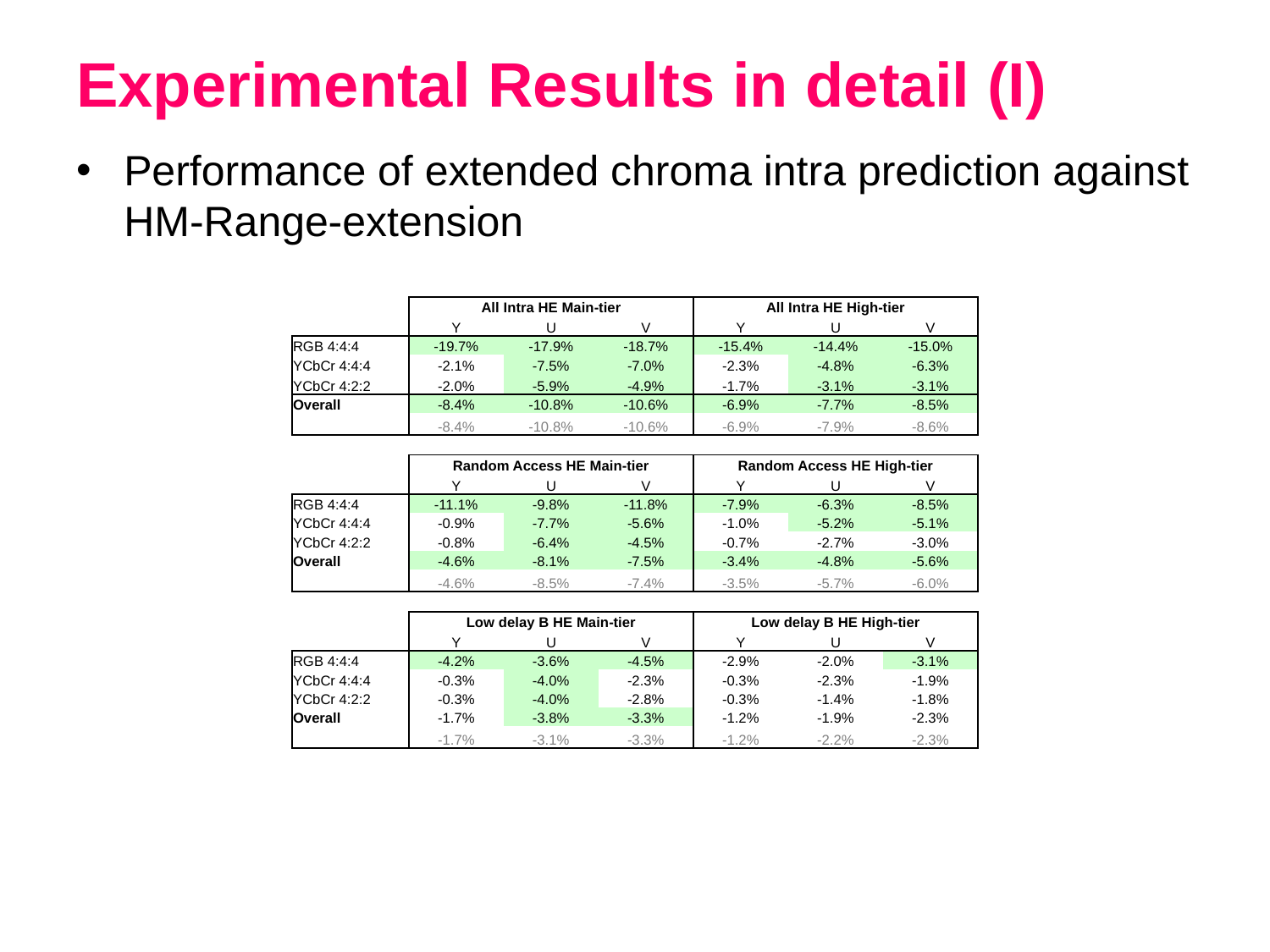

Experimental Results in detail (I)
Performance of extended chroma intra prediction against HM-Range-extension
|  | All Intra HE Main-tier |  |  | All Intra HE High-tier |  |  |
| --- | --- | --- | --- | --- | --- | --- |
|  | Y | U | V | Y | U | V |
| RGB 4:4:4 | -19.7% | -17.9% | -18.7% | -15.4% | -14.4% | -15.0% |
| YCbCr 4:4:4 | -2.1% | -7.5% | -7.0% | -2.3% | -4.8% | -6.3% |
| YCbCr 4:2:2 | -2.0% | -5.9% | -4.9% | -1.7% | -3.1% | -3.1% |
| Overall | -8.4% | -10.8% | -10.6% | -6.9% | -7.7% | -8.5% |
|  | -8.4% | -10.8% | -10.6% | -6.9% | -7.9% | -8.6% |
|  |  |  |  |  |  |  |
|  | Random Access HE Main-tier |  |  | Random Access HE High-tier |  |  |
|  | Y | U | V | Y | U | V |
| RGB 4:4:4 | -11.1% | -9.8% | -11.8% | -7.9% | -6.3% | -8.5% |
| YCbCr 4:4:4 | -0.9% | -7.7% | -5.6% | -1.0% | -5.2% | -5.1% |
| YCbCr 4:2:2 | -0.8% | -6.4% | -4.5% | -0.7% | -2.7% | -3.0% |
| Overall | -4.6% | -8.1% | -7.5% | -3.4% | -4.8% | -5.6% |
|  | -4.6% | -8.5% | -7.4% | -3.5% | -5.7% | -6.0% |
|  |  |  |  |  |  |  |
|  | Low delay B HE Main-tier |  |  | Low delay B HE High-tier |  |  |
|  | Y | U | V | Y | U | V |
| RGB 4:4:4 | -4.2% | -3.6% | -4.5% | -2.9% | -2.0% | -3.1% |
| YCbCr 4:4:4 | -0.3% | -4.0% | -2.3% | -0.3% | -2.3% | -1.9% |
| YCbCr 4:2:2 | -0.3% | -4.0% | -2.8% | -0.3% | -1.4% | -1.8% |
| Overall | -1.7% | -3.8% | -3.3% | -1.2% | -1.9% | -2.3% |
|  | -1.7% | -3.1% | -3.3% | -1.2% | -2.2% | -2.3% |